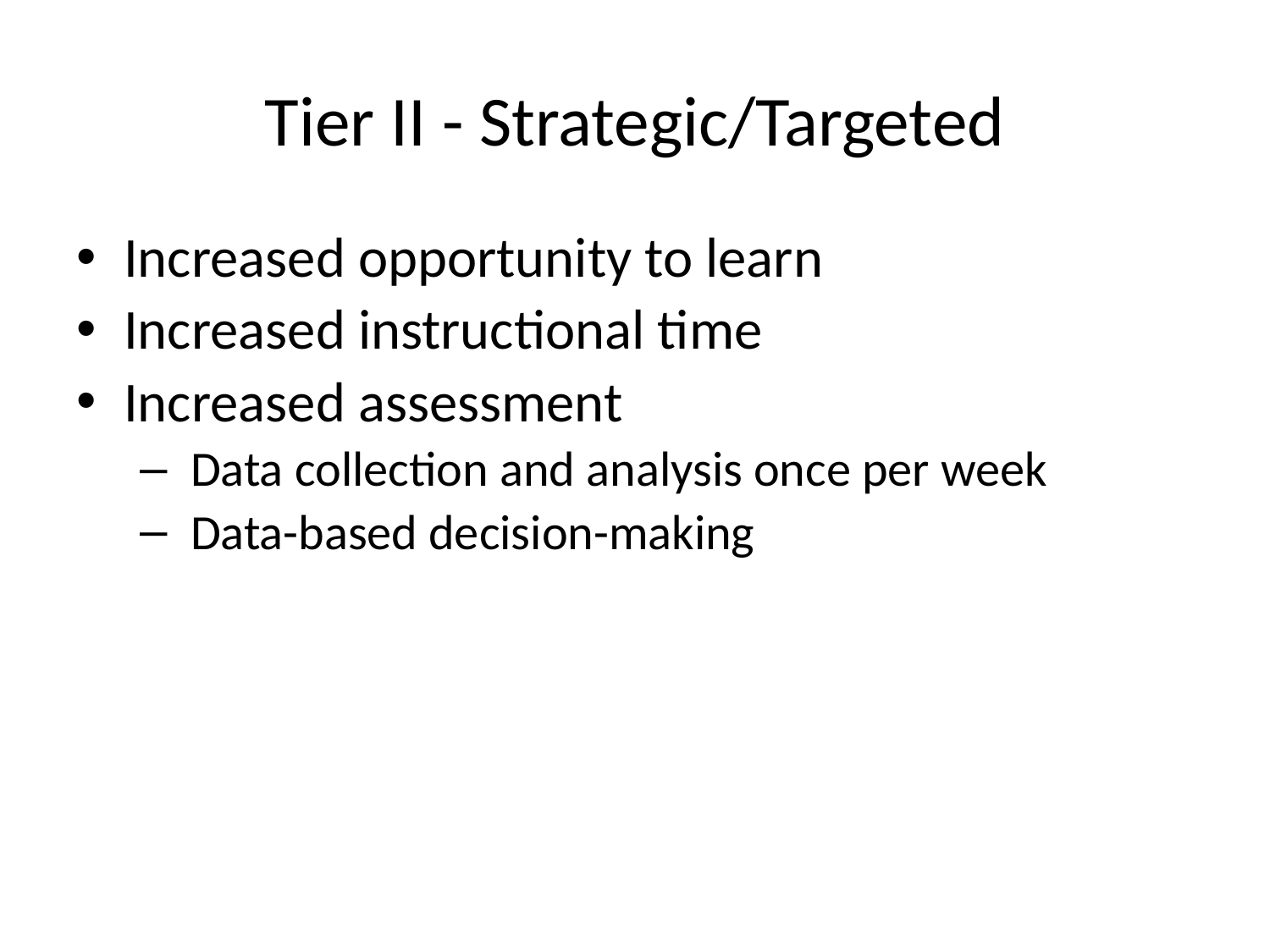

# Tier II - Strategic/Targeted
Increased opportunity to learn
Increased instructional time
Increased assessment
 Data collection and analysis once per week
 Data-based decision-making